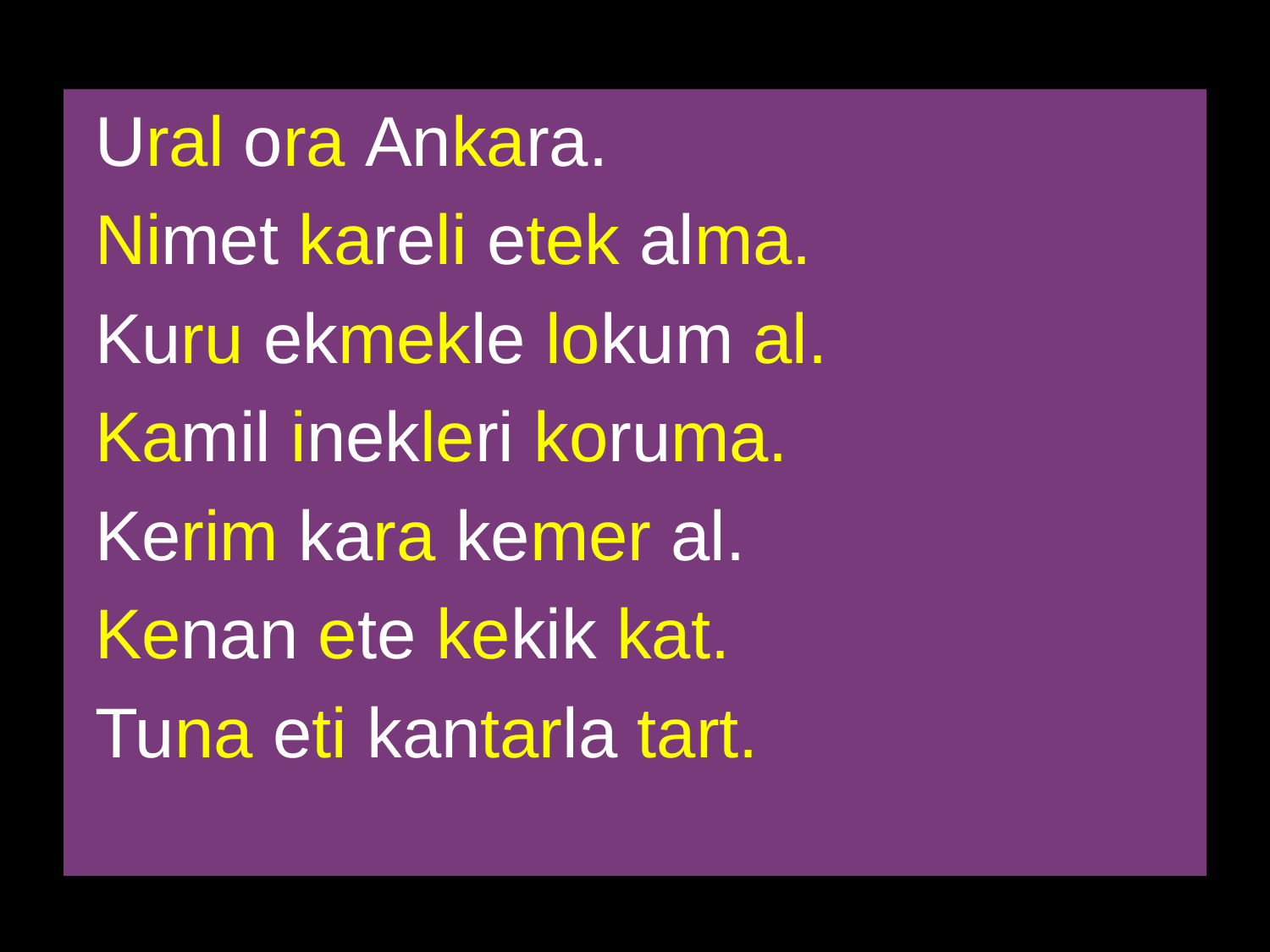

Ural ora Ankara.
Nimet kareli etek alma.
Kuru ekmekle lokum al.
Kamil inekleri koruma.
Kerim kara kemer al.
Kenan ete kekik kat.
Tuna eti kantarla tart.